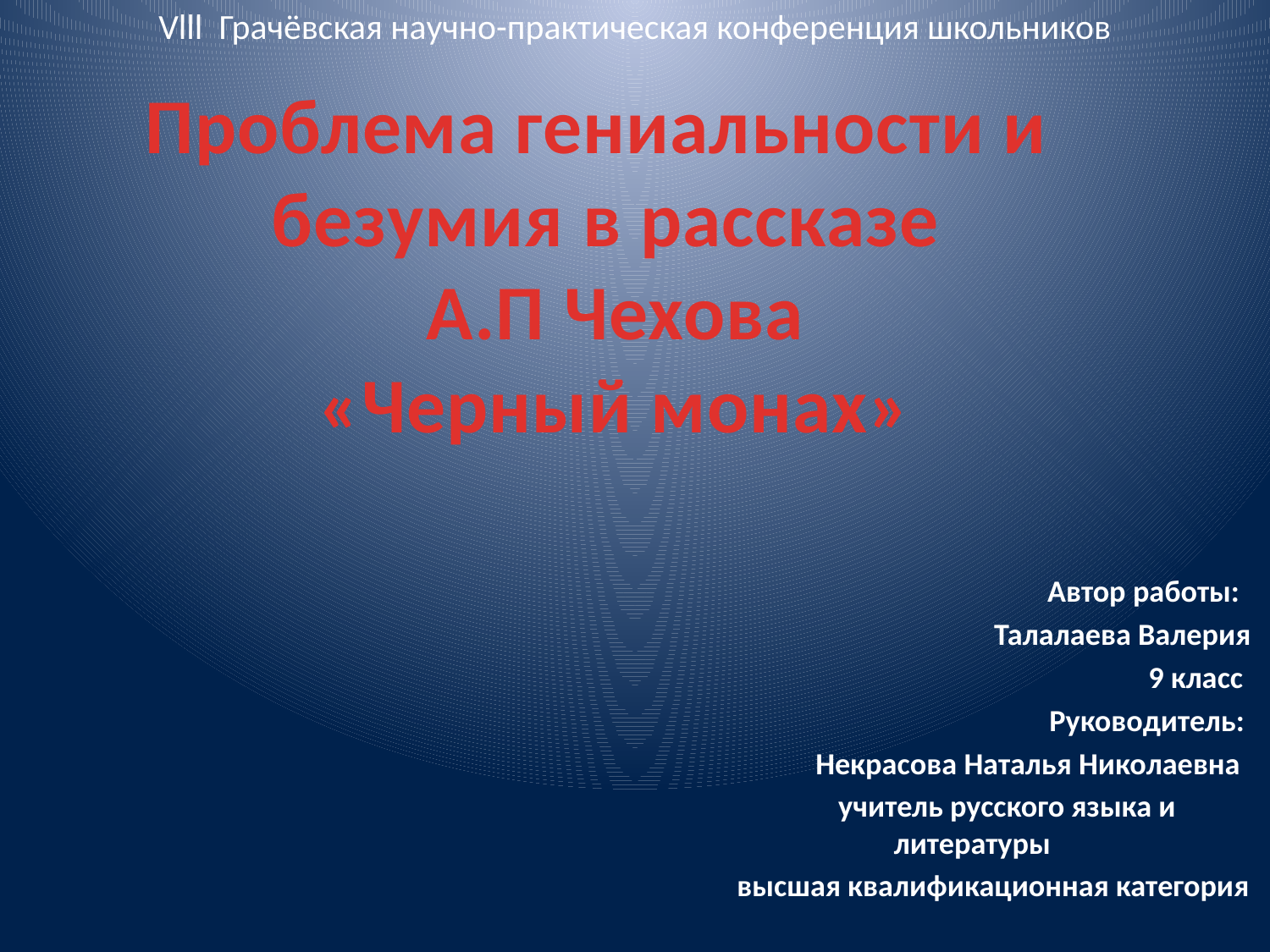

# Vlll  Грачёвская научно-практическая конференция школьников
Проблема гениальности и
безумия в рассказе
А.П Чехова
«Черный монах»
                                                 Автор работы:
                                           Талалаева Валерия
                                                                9 класс
                                                  Руководитель:
                Некрасова Наталья Николаевна
          учитель русского языка и литературы
      высшая квалификационная категория